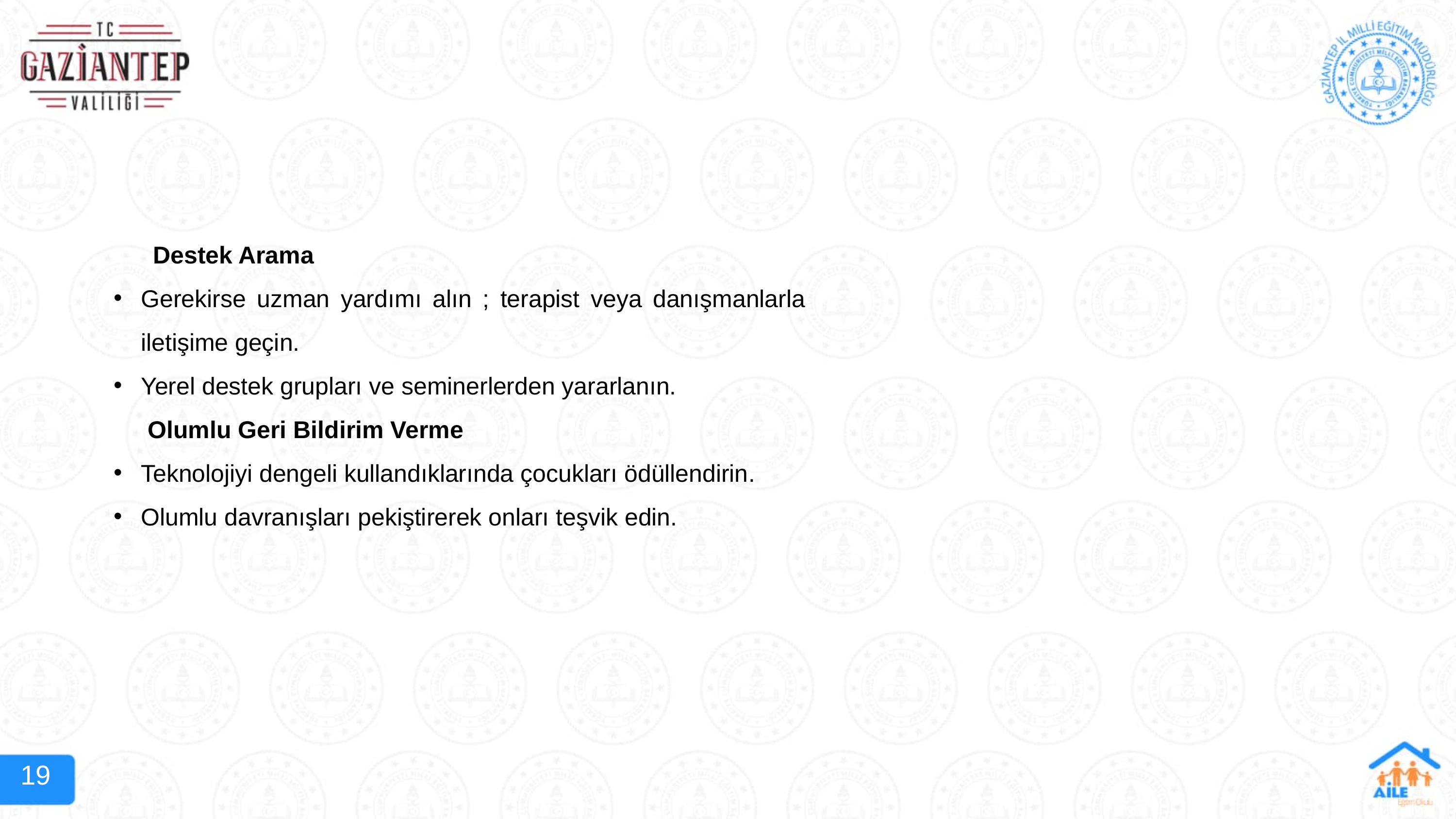

Destek Arama
Gerekirse uzman yardımı alın ; terapist veya danışmanlarla iletişime geçin.
Yerel destek grupları ve seminerlerden yararlanın.
     Olumlu Geri Bildirim Verme
Teknolojiyi dengeli kullandıklarında çocukları ödüllendirin.
Olumlu davranışları pekiştirerek onları teşvik edin.
19